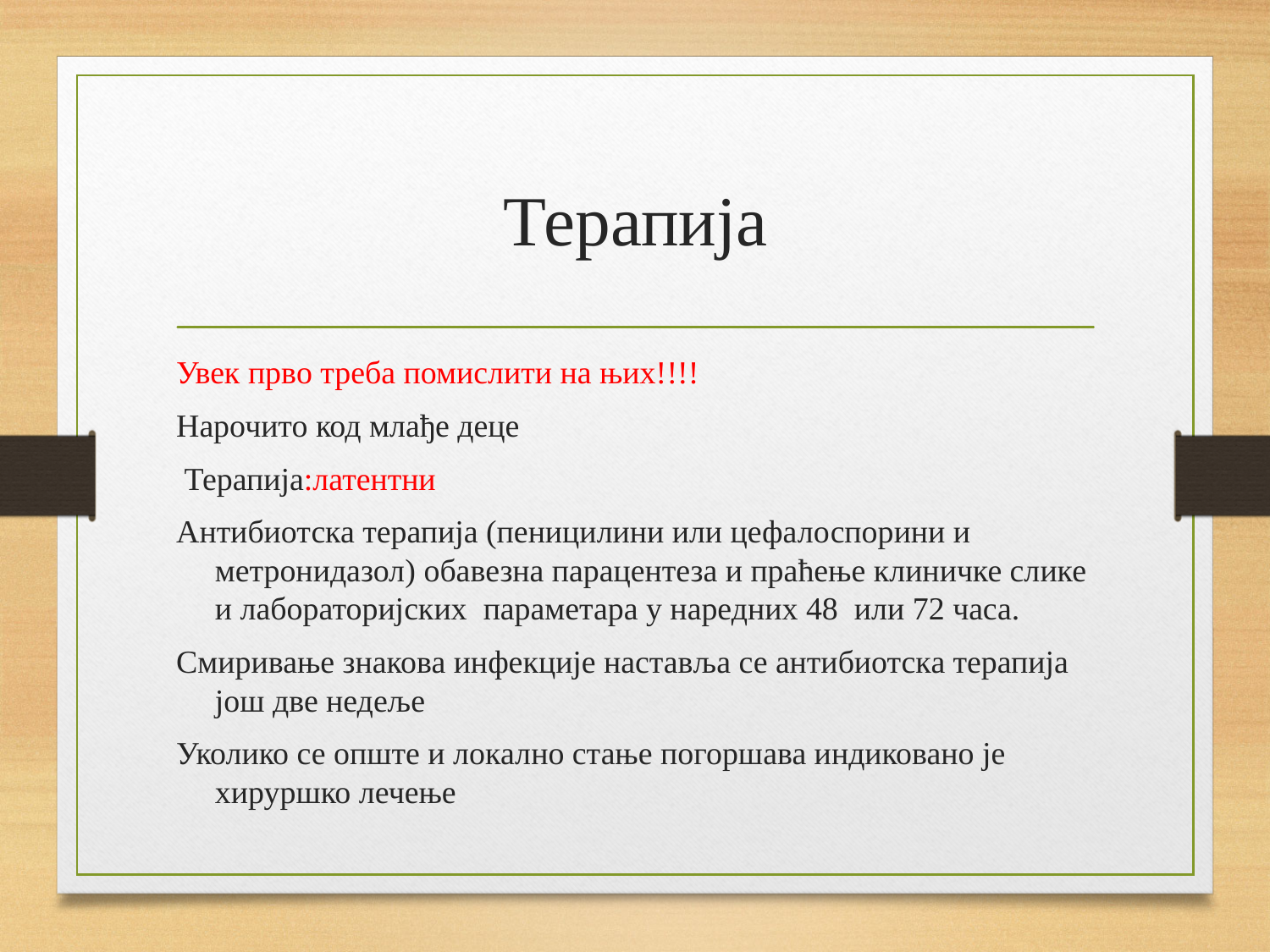

# Терапија
Увек прво треба помислити на њих!!!!
Нарочито код млађе деце
 Терапија:латентни
Антибиотска терапија (пеницилини или цефалоспорини и метронидазол) обавезна парацентеза и праћење клиничке слике и лабораторијских  параметара у наредних 48  или 72 часа.
Смиривање знакова инфекције наставља се антибиотска терапија још две недеље
Уколико се опште и локално стање погоршава индиковано је хируршко лечење